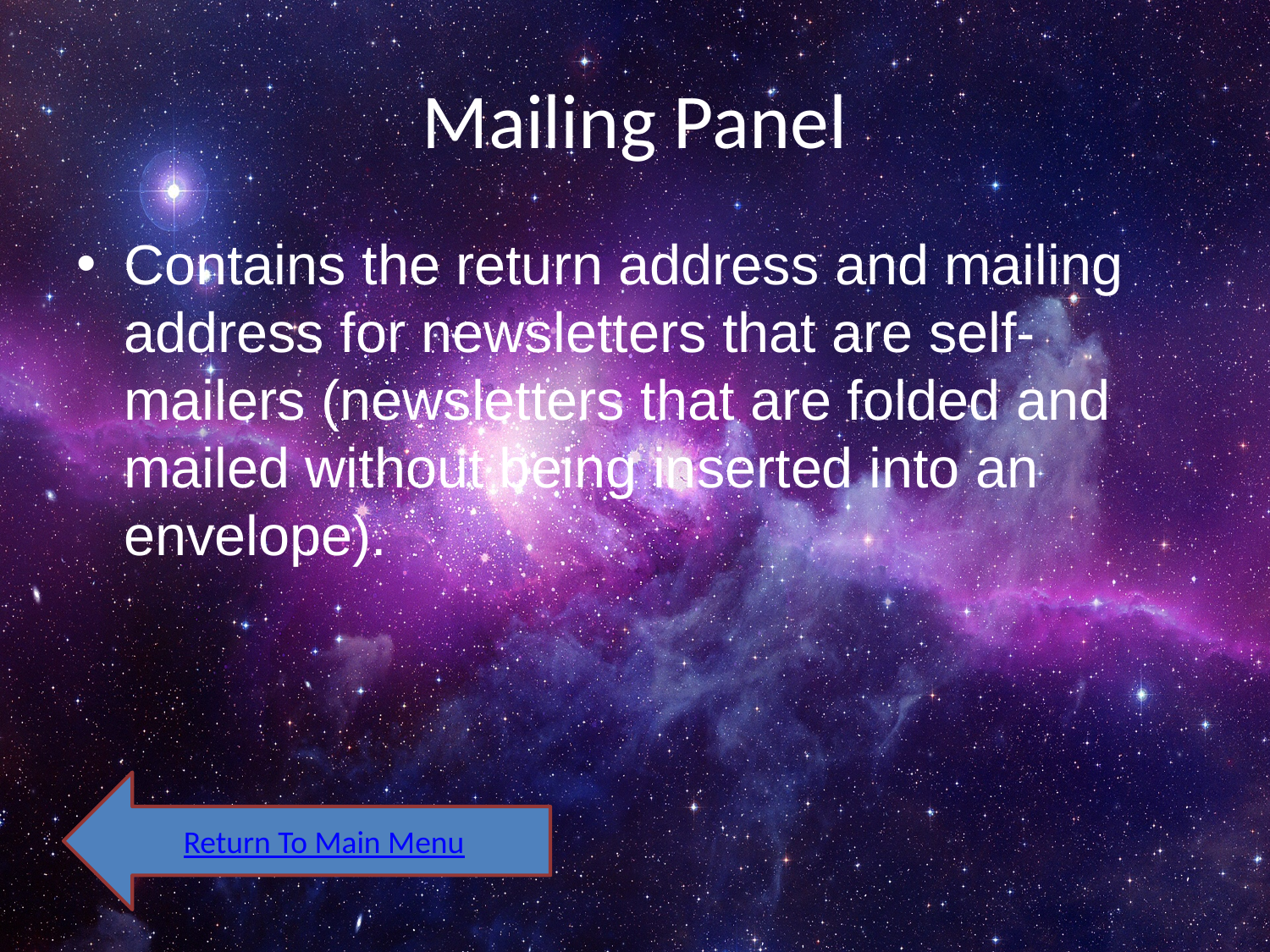

# Mailing Panel
Contains the return address and mailing address for newsletters that are self-mailers (newsletters that are folded and mailed without being inserted into an envelope).
Return To Main Menu